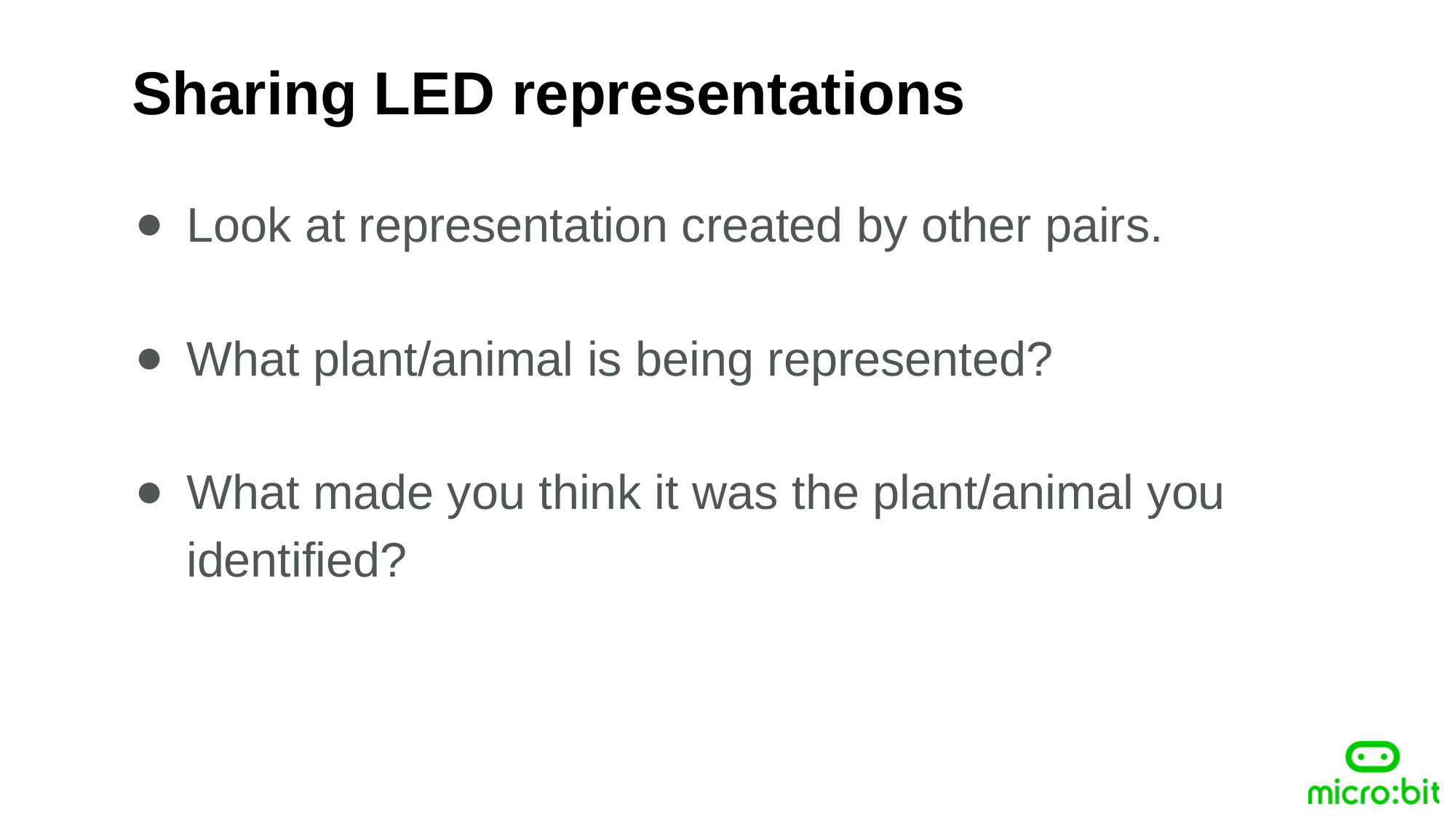

Sharing LED representations

Look at representation created by other pairs.

What plant/animal is being represented?

What made you think it was the plant/animal you identified?